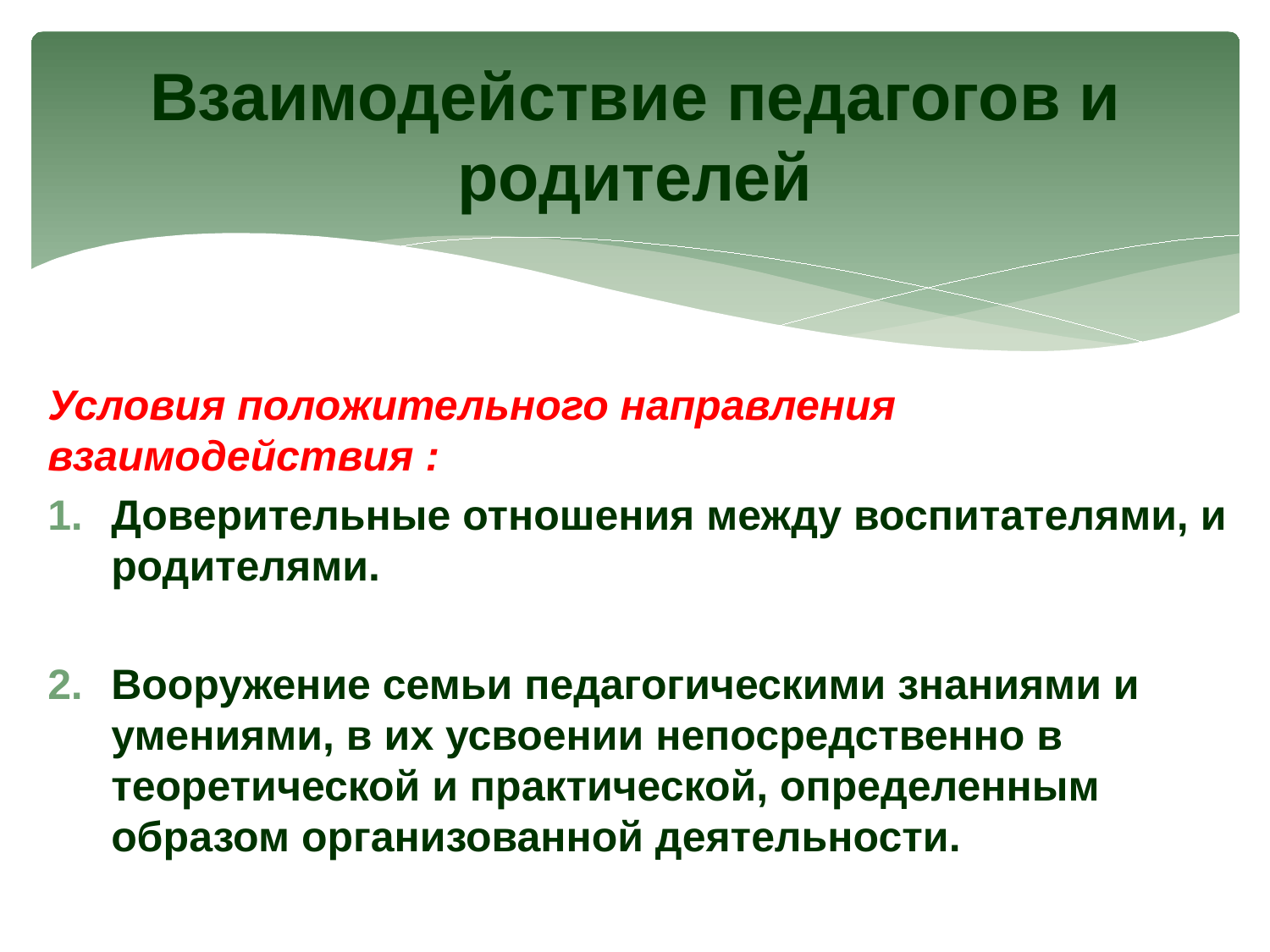

# Взаимодействие педагогов и родителей
Условия положительного направления взаимодействия :
Доверительные отношения между воспитателями, и родителями.

Вооружение семьи педагогическими знаниями и умениями, в их усвоении непосредственно в теоретической и практической, определенным образом организованной деятельности.